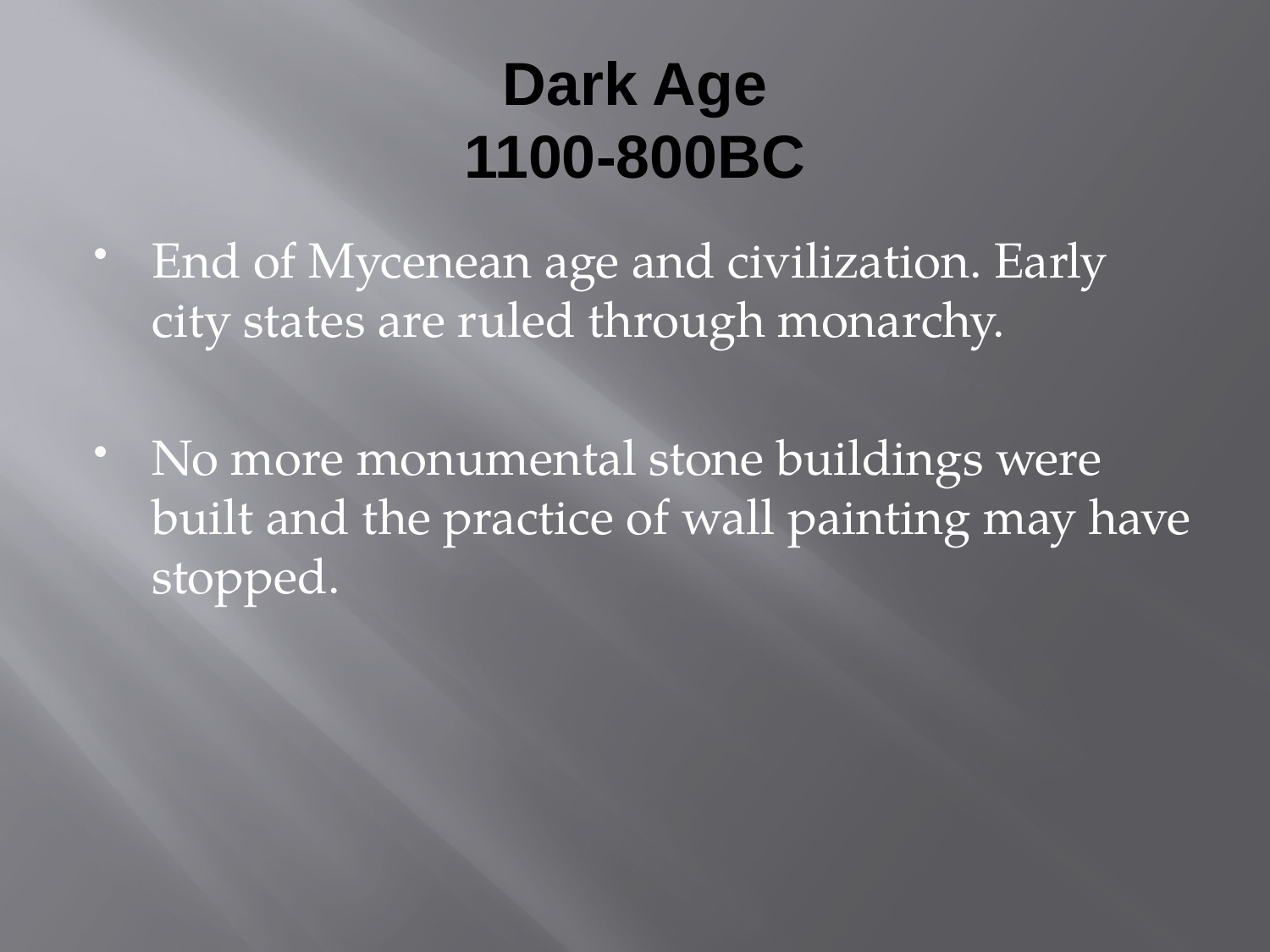

# Dark Age 1100-800BC
End of Mycenean age and civilization. Early city states are ruled through monarchy.

No more monumental stone buildings were built and the practice of wall painting may have stopped.